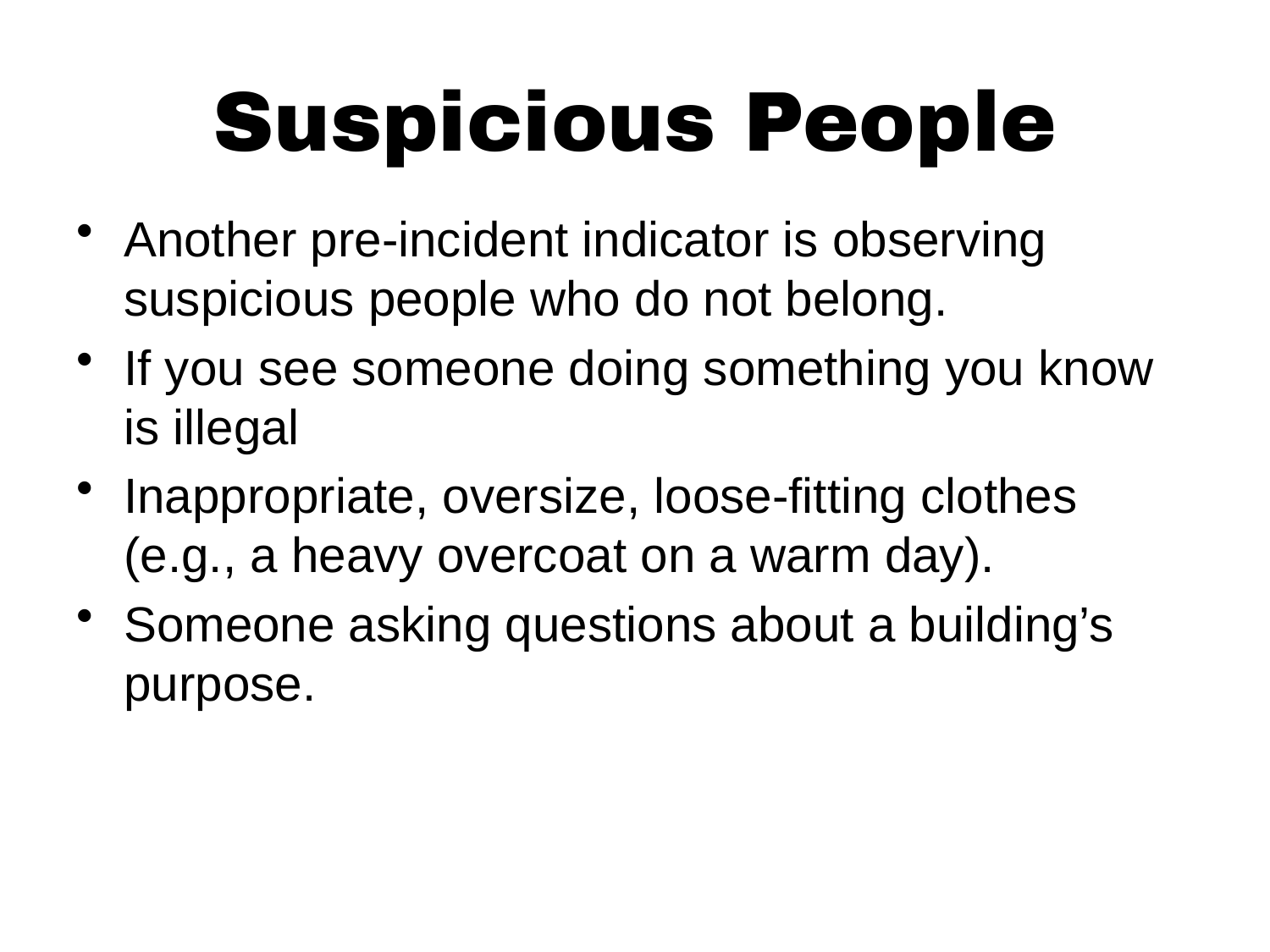

# Suspicious People
Another pre-incident indicator is observing suspicious people who do not belong.
If you see someone doing something you know is illegal
Inappropriate, oversize, loose-fitting clothes (e.g., a heavy overcoat on a warm day).
Someone asking questions about a building’s purpose.